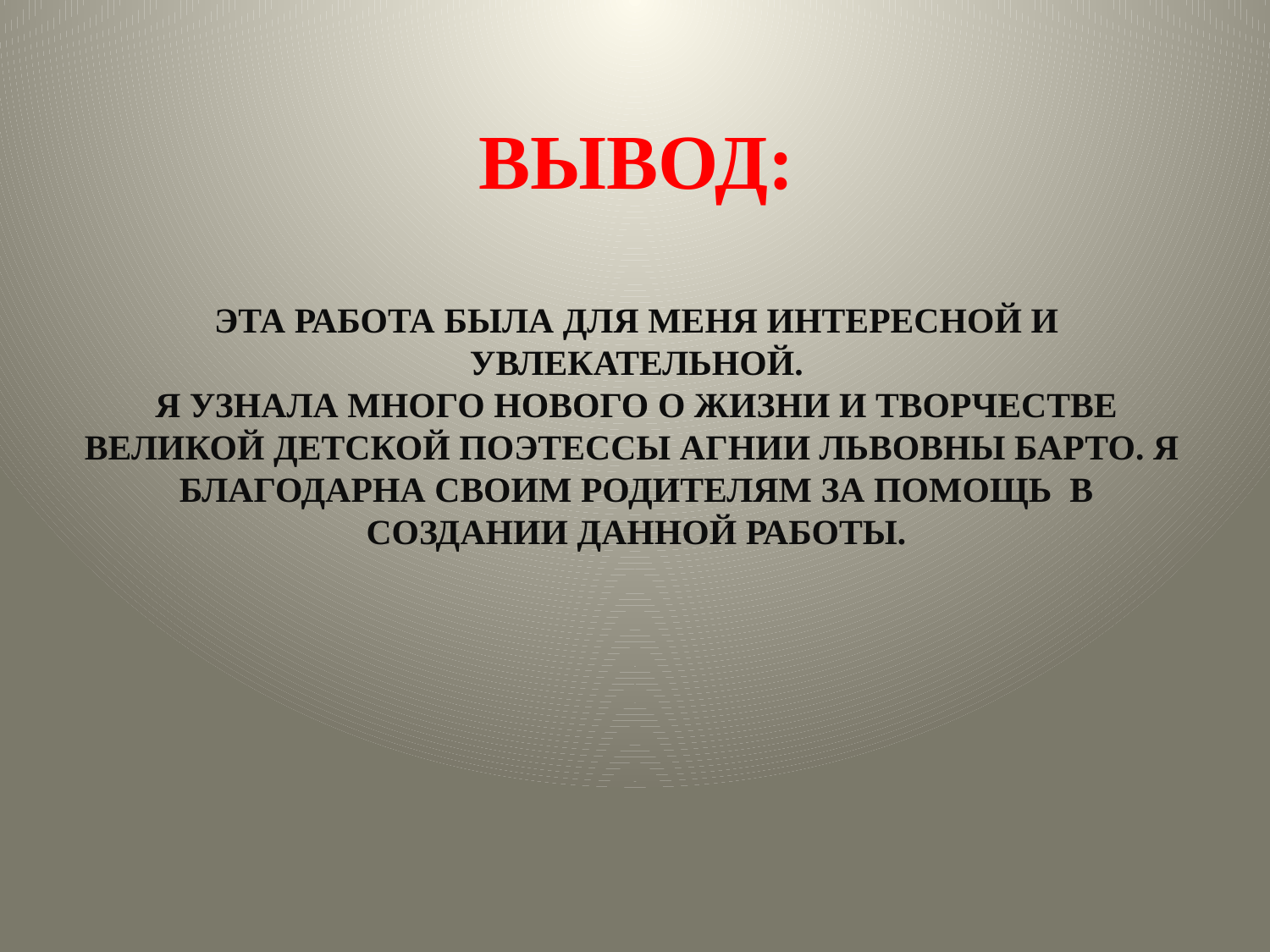

# ВЫВОД: ЭТА РАБОТА БЫЛА ДЛЯ МЕНЯ ИНТЕРЕСНОЙ И УВЛЕКАТЕЛЬНОЙ. Я УЗНАЛА МНОГО НОВОГО О ЖИЗНИ И ТВОРЧЕСТВЕ ВЕЛИКОЙ ДЕТСКОЙ ПОЭТЕССЫ АГНИИ ЛЬВОВНЫ БАРТО. Я  БЛАГОДАРНА СВОИМ РОДИТЕЛЯМ ЗА ПОМОЩЬ  В СОЗДАНИИ ДАННОЙ РАБОТЫ.